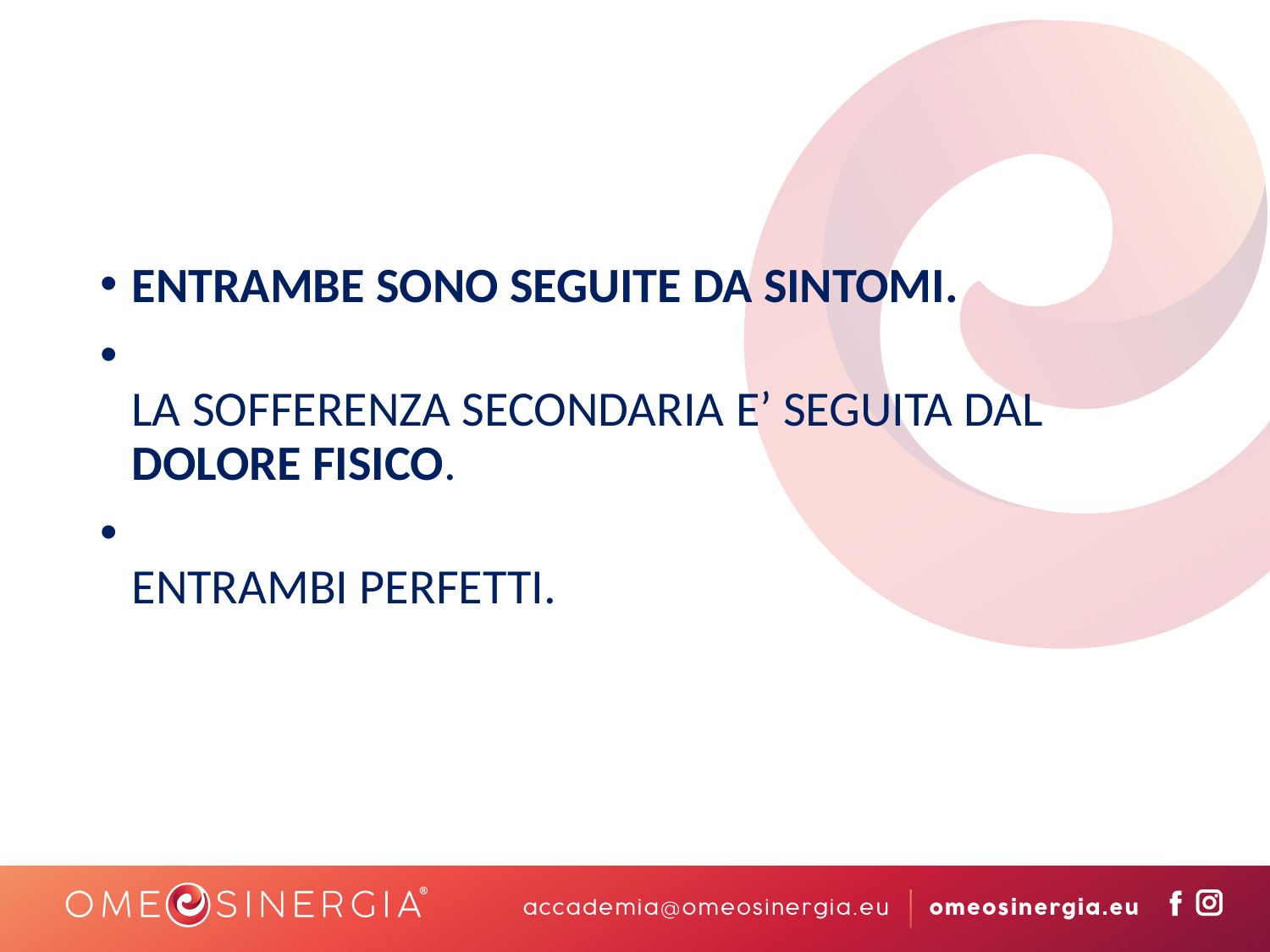

ENTRAMBE SONO SEGUITE DA SINTOMI.
LA SOFFERENZA SECONDARIA E’ SEGUITA DAL DOLORE FISICO.
ENTRAMBI PERFETTI.